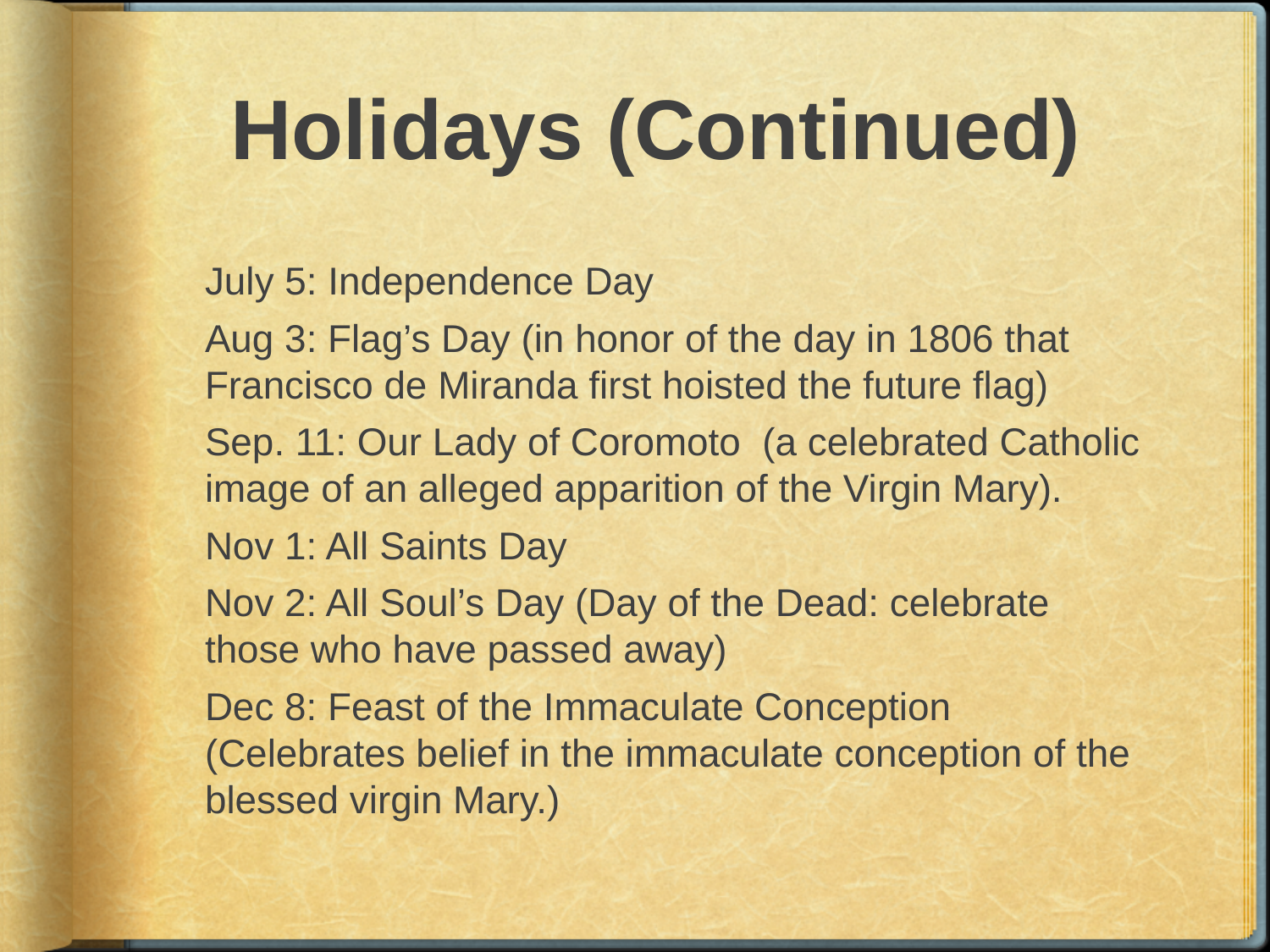

# Holidays (Continued)
July 5: Independence Day
Aug 3: Flag’s Day (in honor of the day in 1806 that Francisco de Miranda first hoisted the future flag)
Sep. 11: Our Lady of Coromoto  (a celebrated Catholic image of an alleged apparition of the Virgin Mary).
Nov 1: All Saints Day
Nov 2: All Soul’s Day (Day of the Dead: celebrate those who have passed away)
Dec 8: Feast of the Immaculate Conception (Celebrates belief in the immaculate conception of the blessed virgin Mary.)